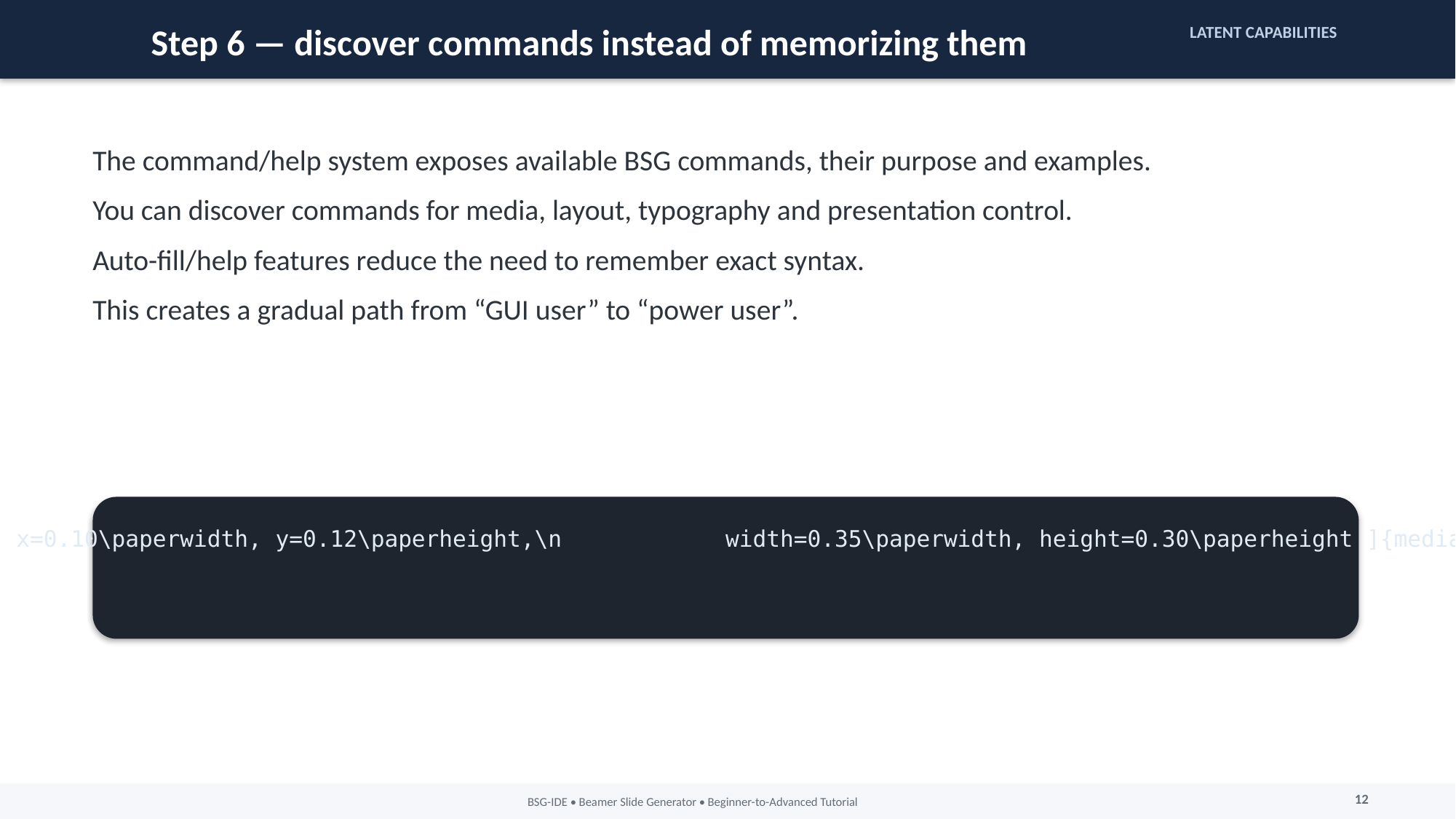

Step 6 — discover commands instead of memorizing them
LATENT CAPABILITIES
The command/help system exposes available BSG commands, their purpose and examples.
You can discover commands for media, layout, typography and presentation control.
Auto-fill/help features reduce the need to remember exact syntax.
This creates a gradual path from “GUI user” to “power user”.

\PPTXImage[ x=0.10\paperwidth, y=0.12\paperheight,\n            width=0.35\paperwidth, height=0.30\paperheight ]{media/leaf.png}

12
BSG-IDE • Beamer Slide Generator • Beginner-to-Advanced Tutorial